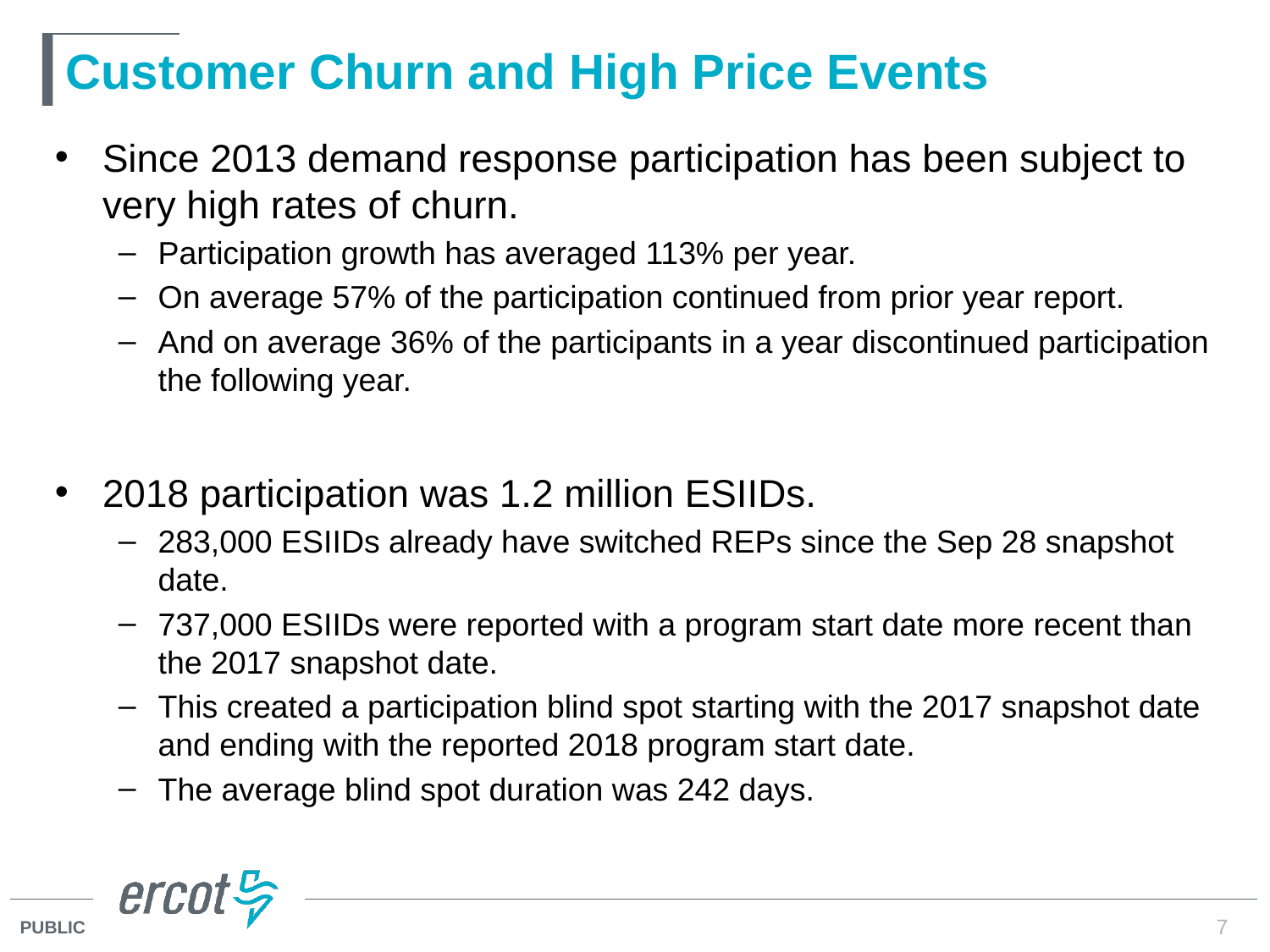

# Customer Churn and High Price Events
Since 2013 demand response participation has been subject to very high rates of churn.
Participation growth has averaged 113% per year.
On average 57% of the participation continued from prior year report.
And on average 36% of the participants in a year discontinued participation the following year.

2018 participation was 1.2 million ESIIDs.
283,000 ESIIDs already have switched REPs since the Sep 28 snapshot date.
737,000 ESIIDs were reported with a program start date more recent than the 2017 snapshot date.
This created a participation blind spot starting with the 2017 snapshot date and ending with the reported 2018 program start date.
The average blind spot duration was 242 days.

7